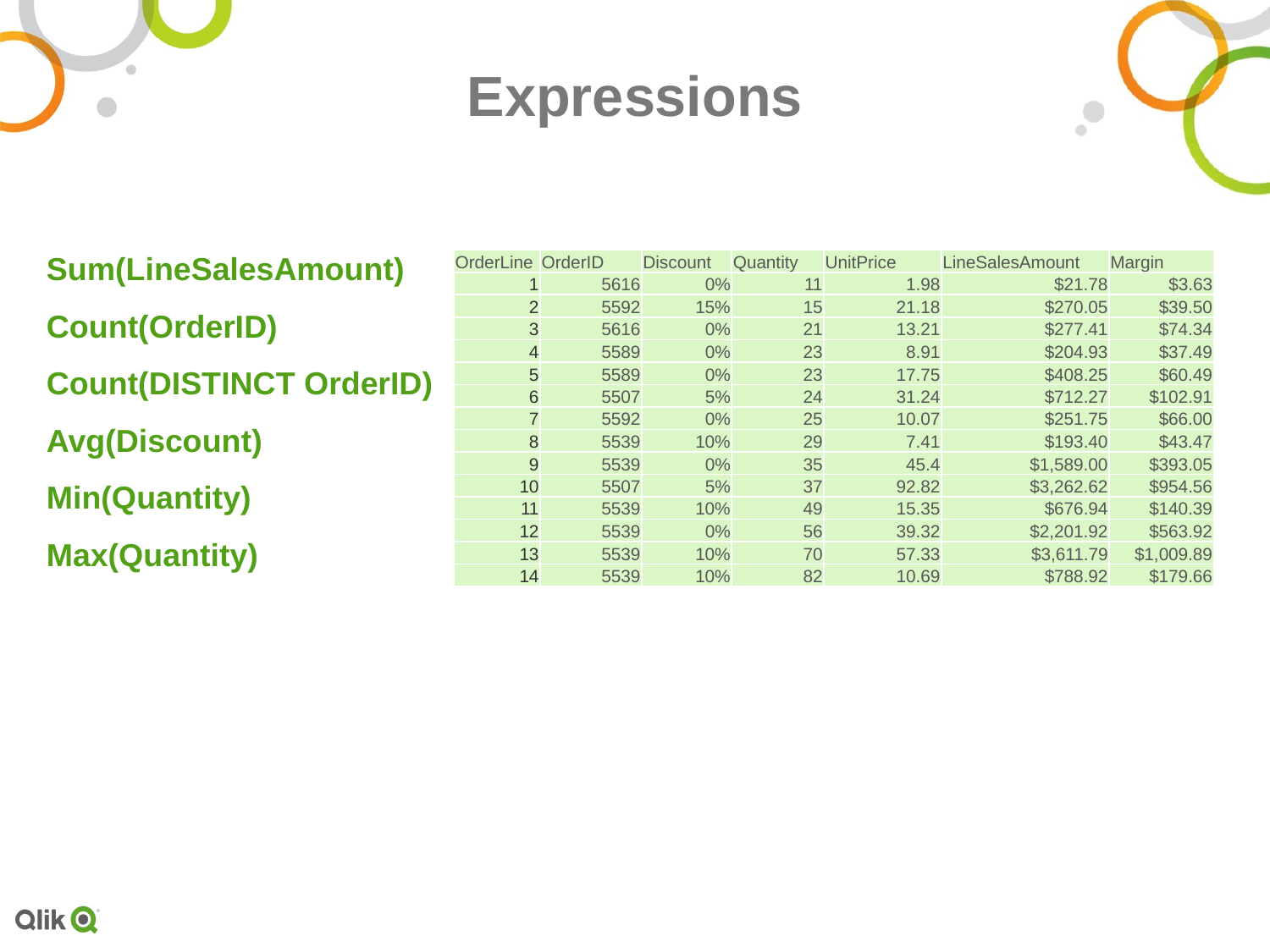

# Expressions
Sum(LineSalesAmount)
Count(OrderID)
Count(DISTINCT OrderID)
Avg(Discount)
Min(Quantity)
Max(Quantity)

| OrderLine | OrderID | Discount | Quantity | UnitPrice | LineSalesAmount | Margin |
| --- | --- | --- | --- | --- | --- | --- |
| 1 | 5616 | 0% | 11 | 1.98 | $21.78 | $3.63 |
| 2 | 5592 | 15% | 15 | 21.18 | $270.05 | $39.50 |
| 3 | 5616 | 0% | 21 | 13.21 | $277.41 | $74.34 |
| 4 | 5589 | 0% | 23 | 8.91 | $204.93 | $37.49 |
| 5 | 5589 | 0% | 23 | 17.75 | $408.25 | $60.49 |
| 6 | 5507 | 5% | 24 | 31.24 | $712.27 | $102.91 |
| 7 | 5592 | 0% | 25 | 10.07 | $251.75 | $66.00 |
| 8 | 5539 | 10% | 29 | 7.41 | $193.40 | $43.47 |
| 9 | 5539 | 0% | 35 | 45.4 | $1,589.00 | $393.05 |
| 10 | 5507 | 5% | 37 | 92.82 | $3,262.62 | $954.56 |
| 11 | 5539 | 10% | 49 | 15.35 | $676.94 | $140.39 |
| 12 | 5539 | 0% | 56 | 39.32 | $2,201.92 | $563.92 |
| 13 | 5539 | 10% | 70 | 57.33 | $3,611.79 | $1,009.89 |
| 14 | 5539 | 10% | 82 | 10.69 | $788.92 | $179.66 |